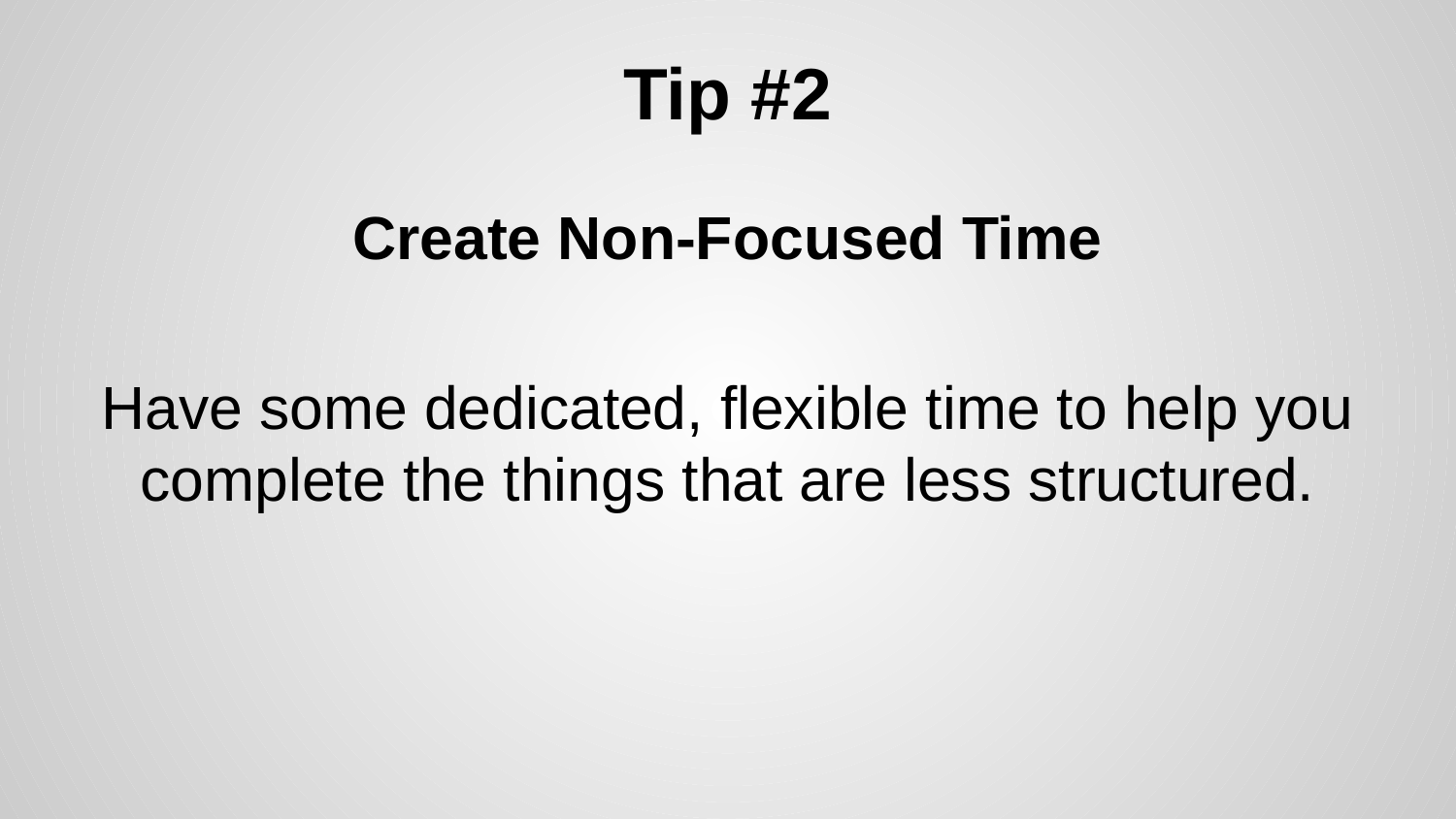

# Tip #2

Create Non-Focused Time

Have some dedicated, flexible time to help you complete the things that are less structured.